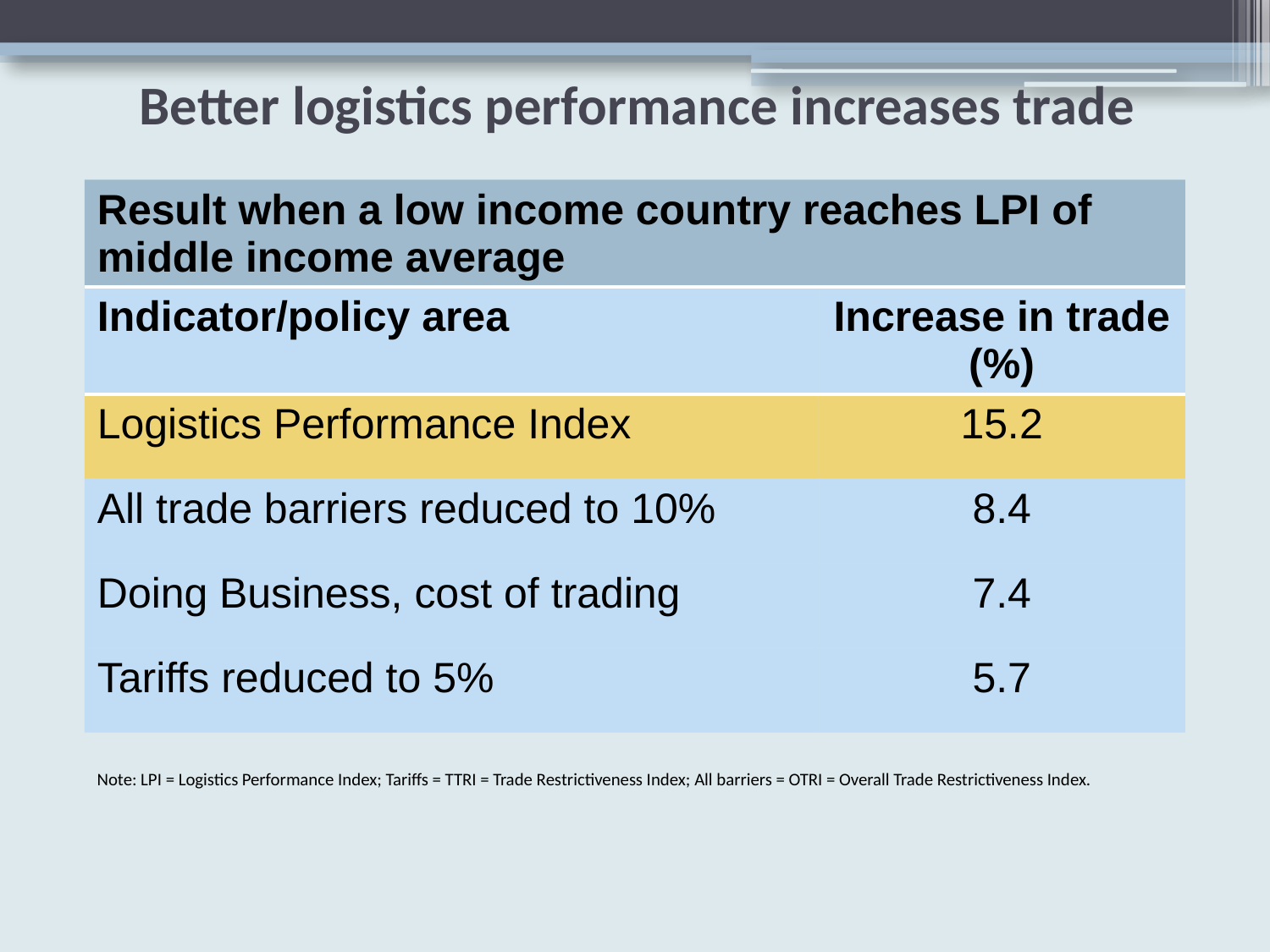

Better logistics performance increases trade
| Result when a low income country reaches LPI of middle income average |  |
| --- | --- |
| Indicator/policy area | Increase in trade (%) |
| Logistics Performance Index | 15.2 |
| All trade barriers reduced to 10% | 8.4 |
| Doing Business, cost of trading | 7.4 |
| Tariffs reduced to 5% | 5.7 |
Note: LPI = Logistics Performance Index; Tariffs = TTRI = Trade Restrictiveness Index; All barriers = OTRI = Overall Trade Restrictiveness Index.